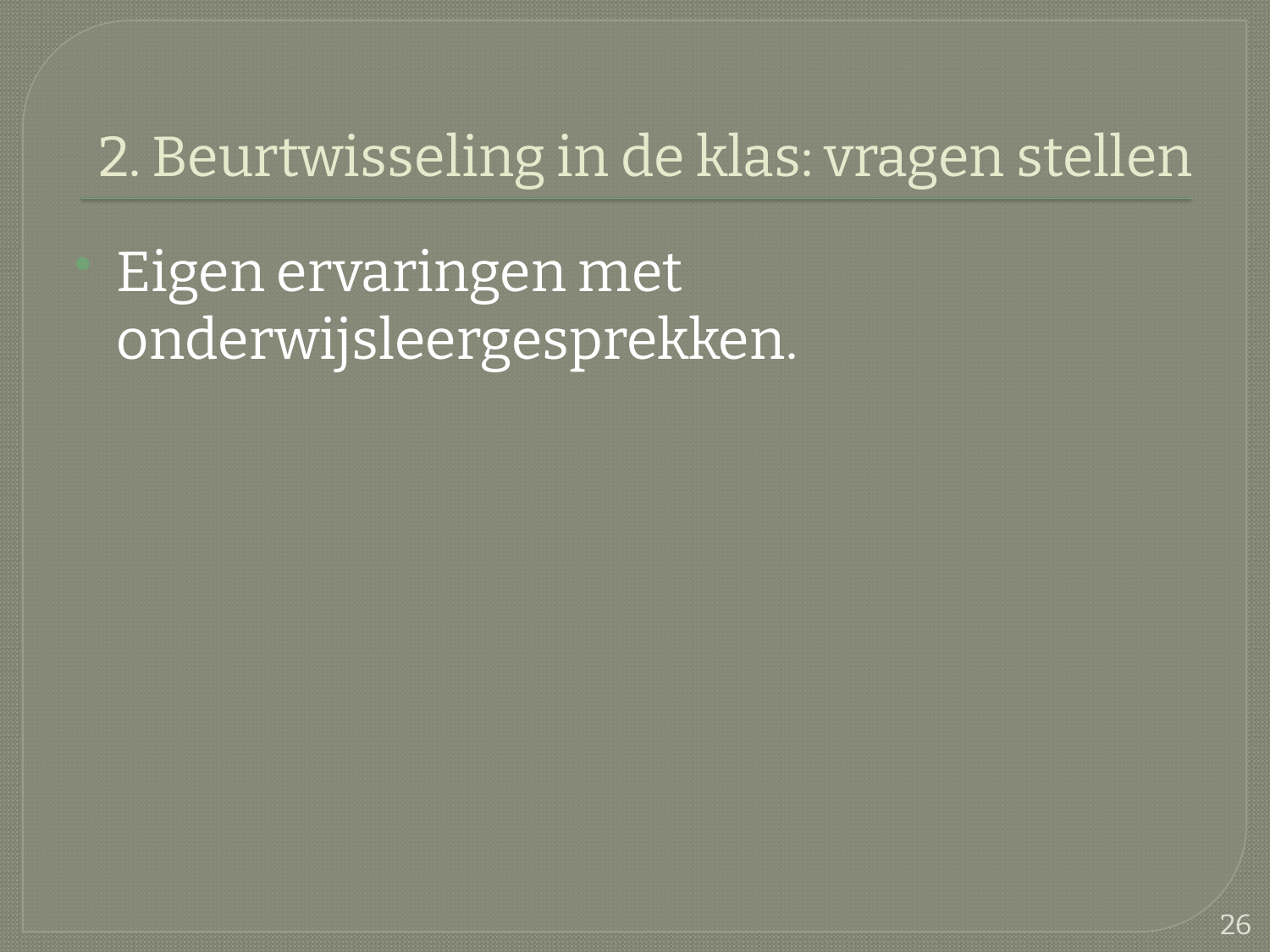

# 2. Beurtwisseling in de klas: vragen stellen
Eigen ervaringen met onderwijsleergesprekken.
26